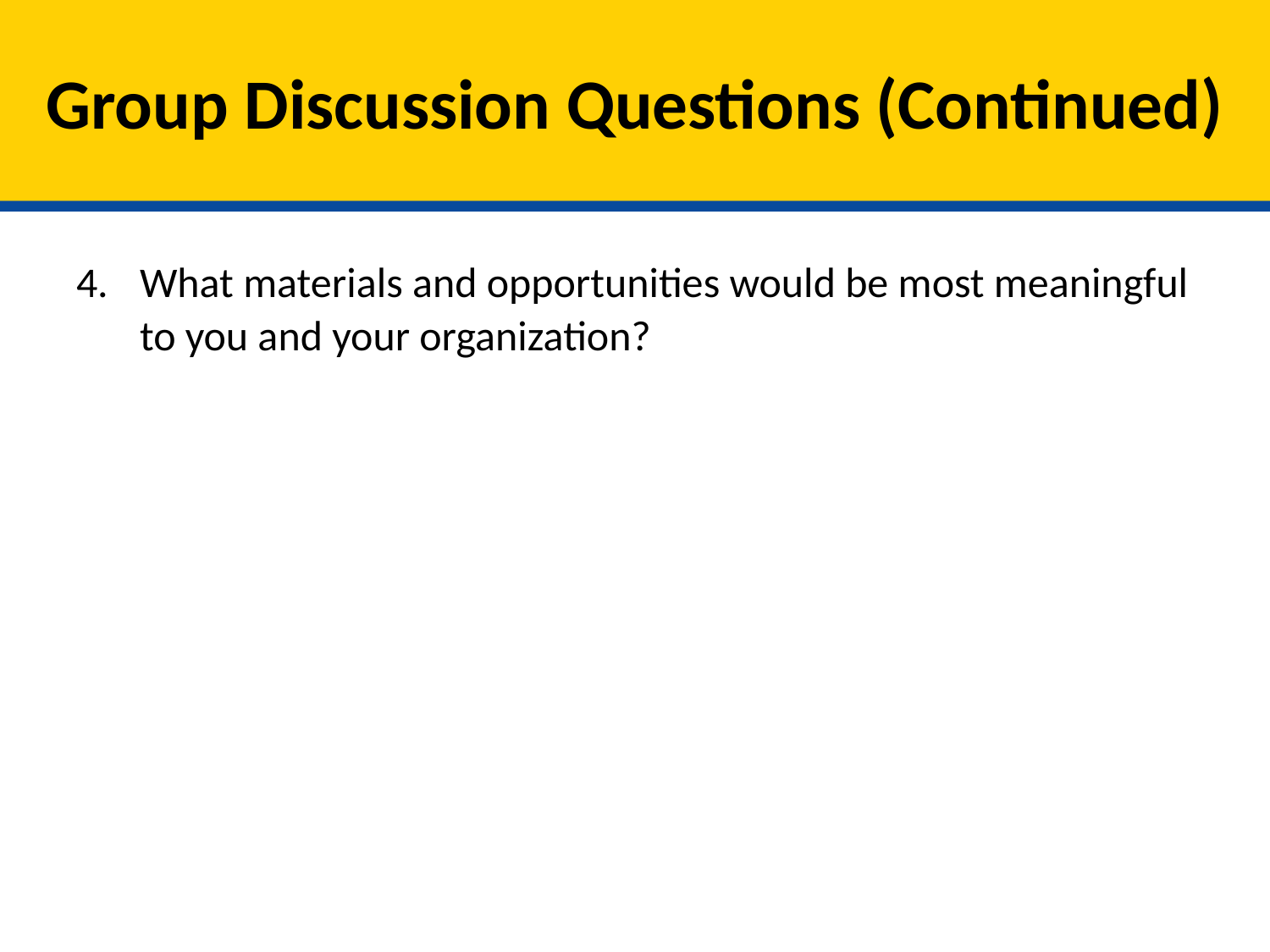

# Group Discussion Questions (Continued)
What materials and opportunities would be most meaningful to you and your organization?

22